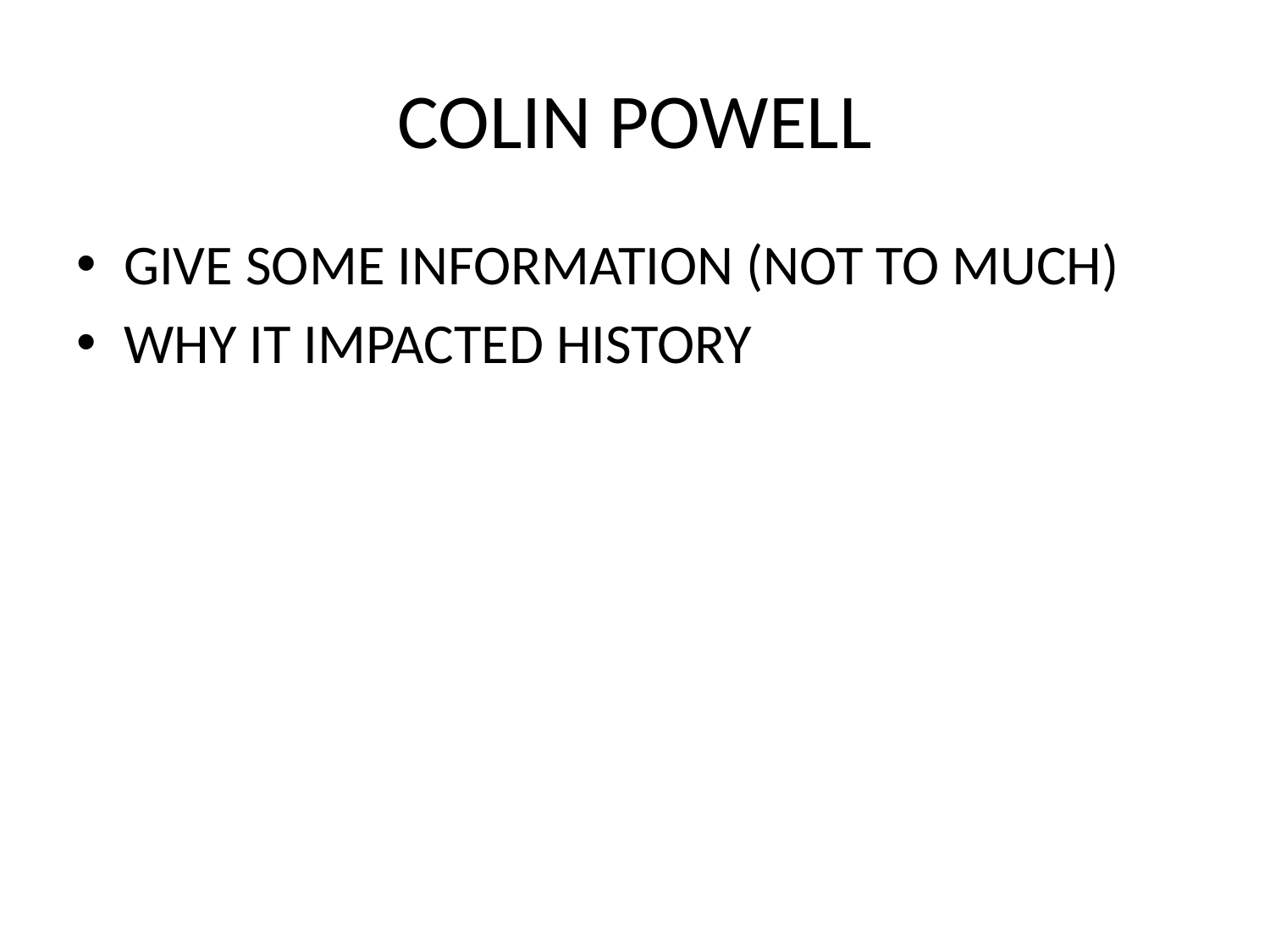

# COLIN POWELL
GIVE SOME INFORMATION (NOT TO MUCH)
WHY IT IMPACTED HISTORY